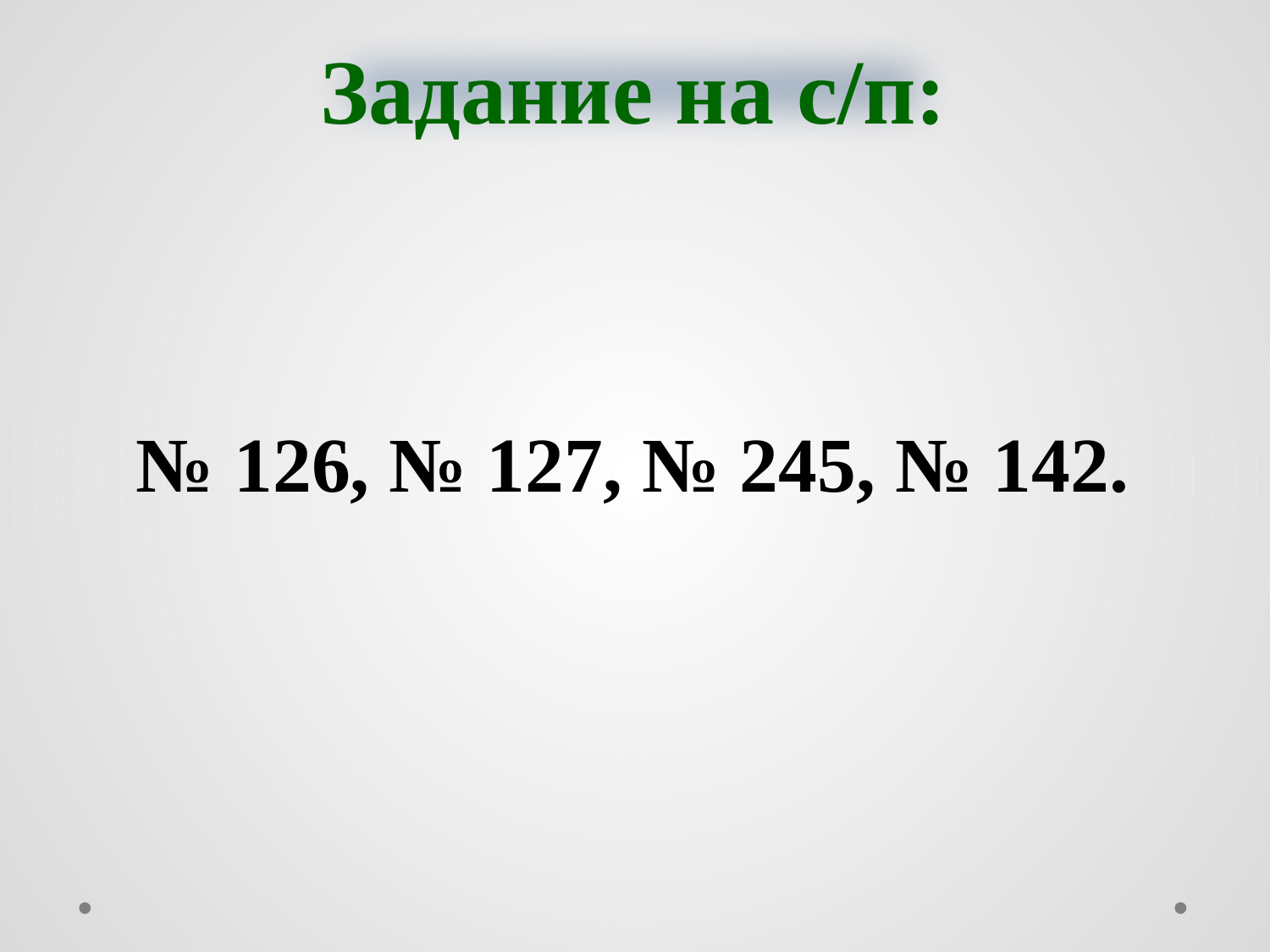

Задание на с/п:
№ 126, № 127, № 245, № 142.